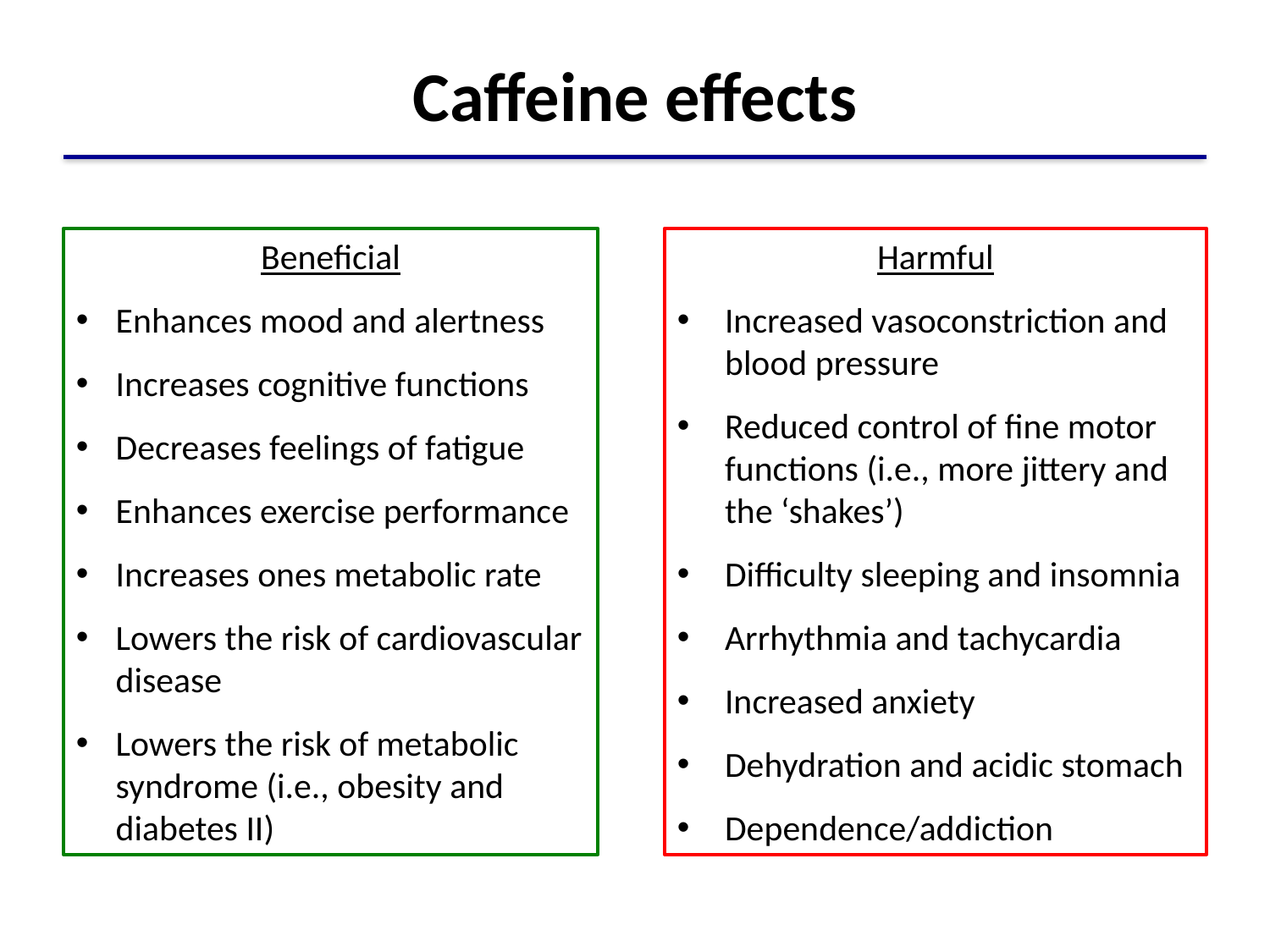

# Caffeine effects
Beneficial
Enhances mood and alertness
Increases cognitive functions
Decreases feelings of fatigue
Enhances exercise performance
Increases ones metabolic rate
Lowers the risk of cardiovascular disease
Lowers the risk of metabolic syndrome (i.e., obesity and diabetes II)
Harmful
Increased vasoconstriction and blood pressure
Reduced control of fine motor functions (i.e., more jittery and the ‘shakes’)
Difficulty sleeping and insomnia
Arrhythmia and tachycardia
Increased anxiety
Dehydration and acidic stomach
Dependence/addiction